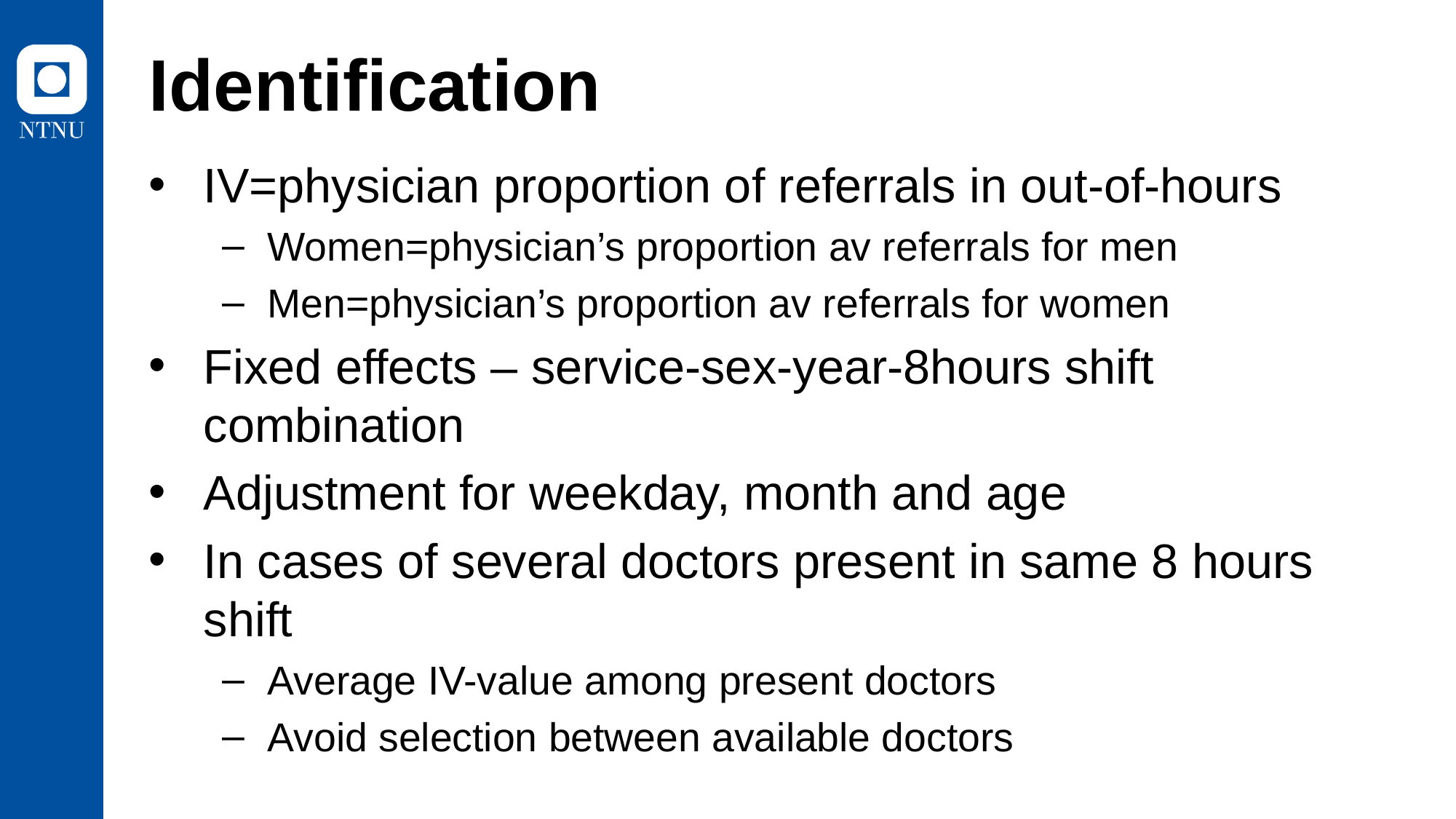

# Identification
IV=physician proportion of referrals in out-of-hours
Women=physician’s proportion av referrals for men
Men=physician’s proportion av referrals for women
Fixed effects – service-sex-year-8hours shift combination
Adjustment for weekday, month and age
In cases of several doctors present in same 8 hours shift
Average IV-value among present doctors
Avoid selection between available doctors